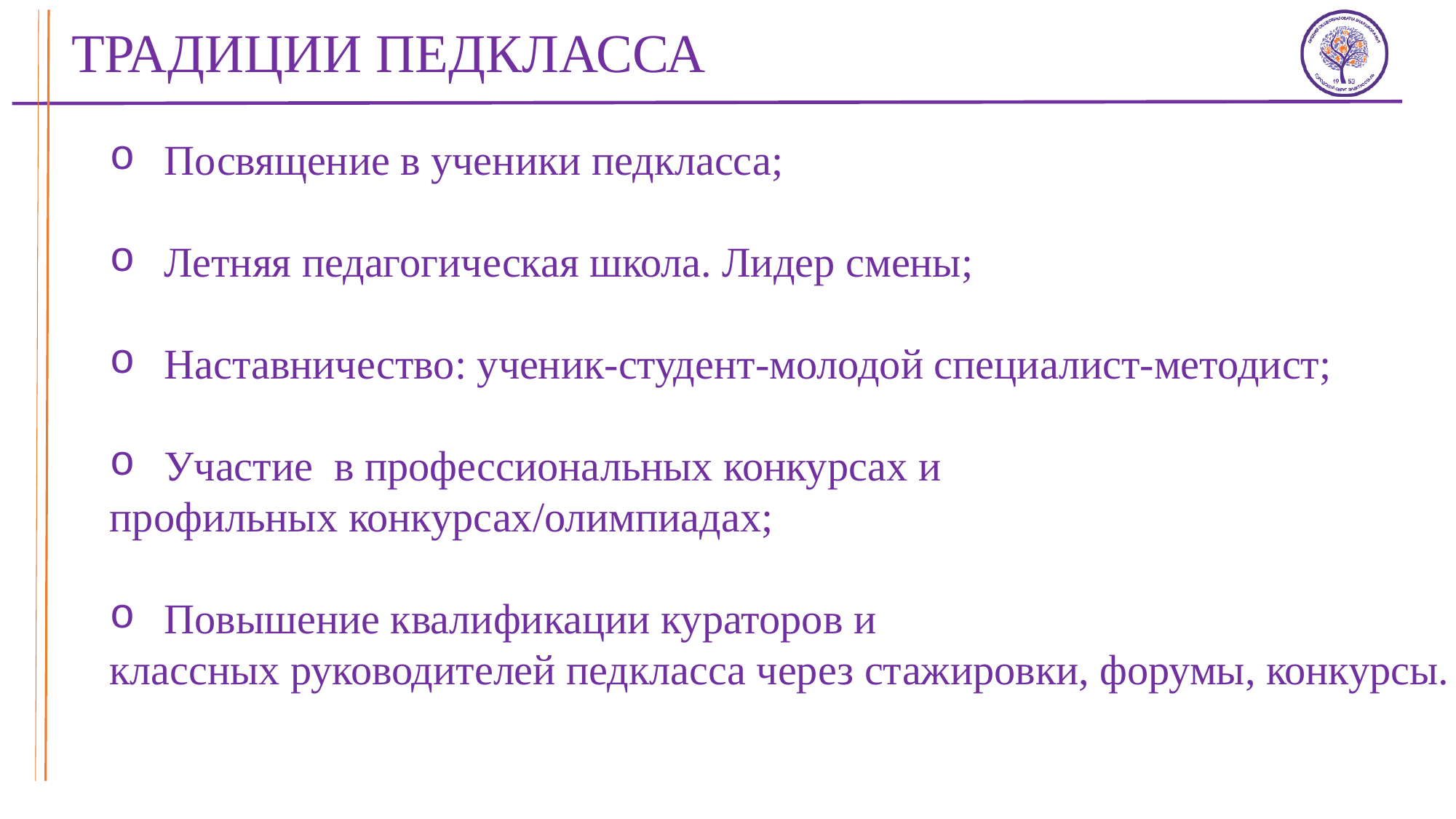

ТРАДИЦИИ ПЕДКЛАССА
Посвящение в ученики педкласса;

Летняя педагогическая школа. Лидер смены;

Наставничество: ученик-студент-молодой специалист-методист;

Участие  в профессиональных конкурсах и
профильных конкурсах/олимпиадах;

Повышение квалификации кураторов и
классных руководителей педкласса через стажировки, форумы, конкурсы.